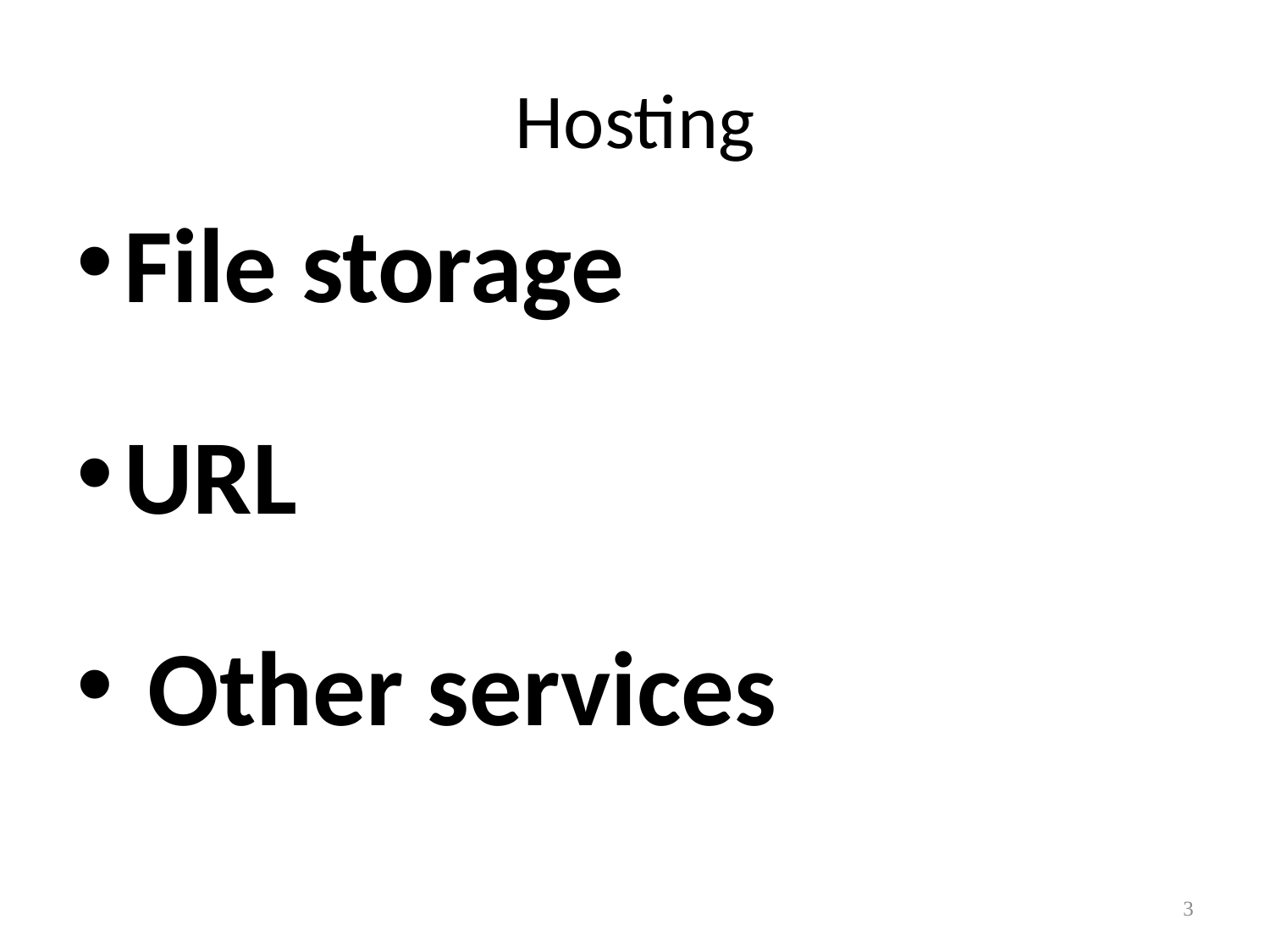

# Hosting
File storage
URL
 Other services
3